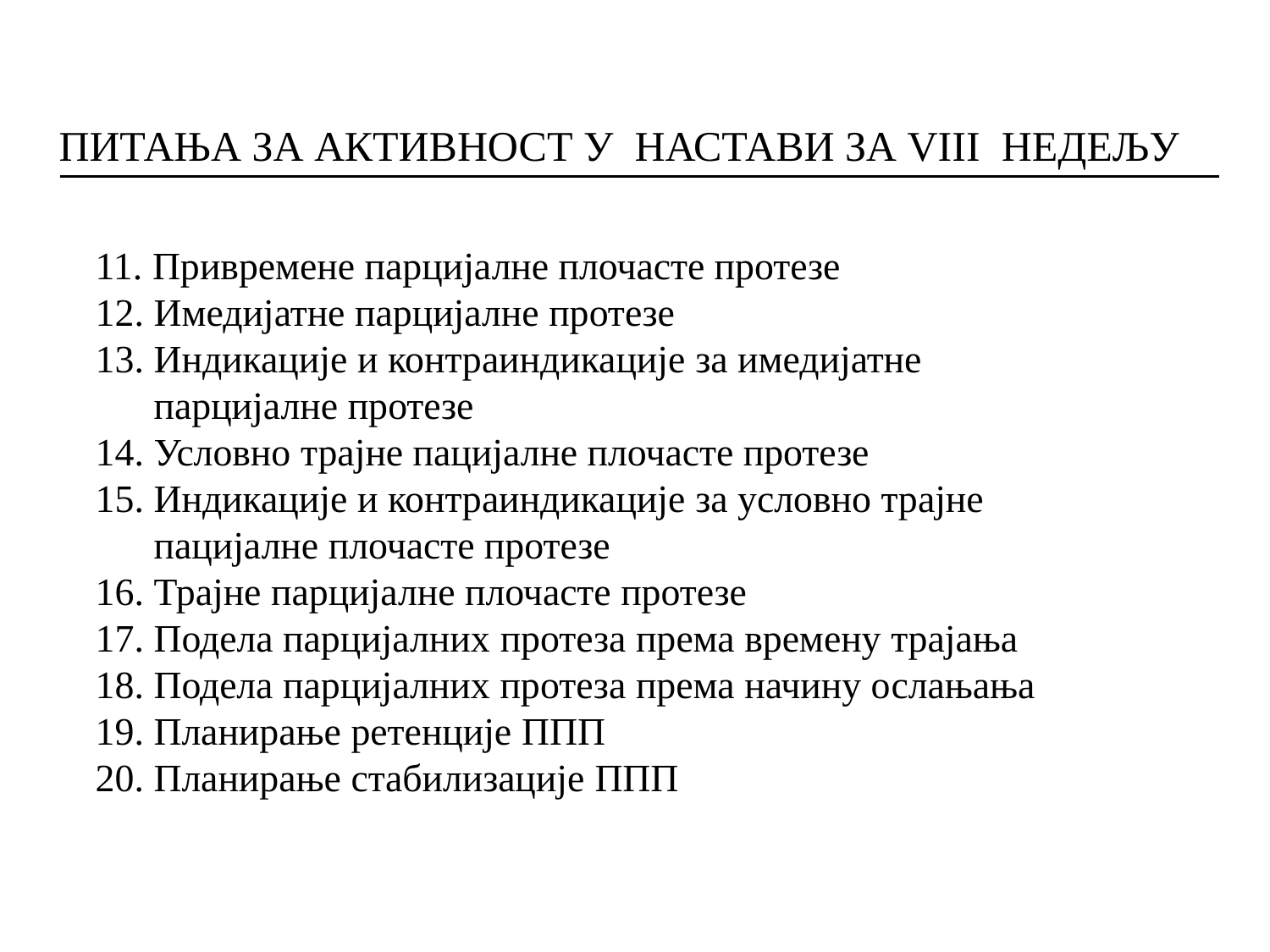

ПИТАЊА ЗА АКТИВНОСТ У  НАСТАВИ ЗА VIII  НЕДЕЉУ
11. Привремене парцијалне плочасте протезе
12. Имедијатне парцијалне протезе
13. Индикације и контраиндикације за имедијатне
      парцијалне протезе
14. Условно трајне пацијалне плочасте протезе
15. Индикације и контраиндикације за условно трајне
      пацијалне плочасте протезе
16. Трајне парцијалне плочасте протезе
17. Подела парцијалних протеза према времену трајања
18. Подела парцијалних протеза према начину ослањања
19. Планирање ретенције ППП
20. Планирање стабилизације ППП